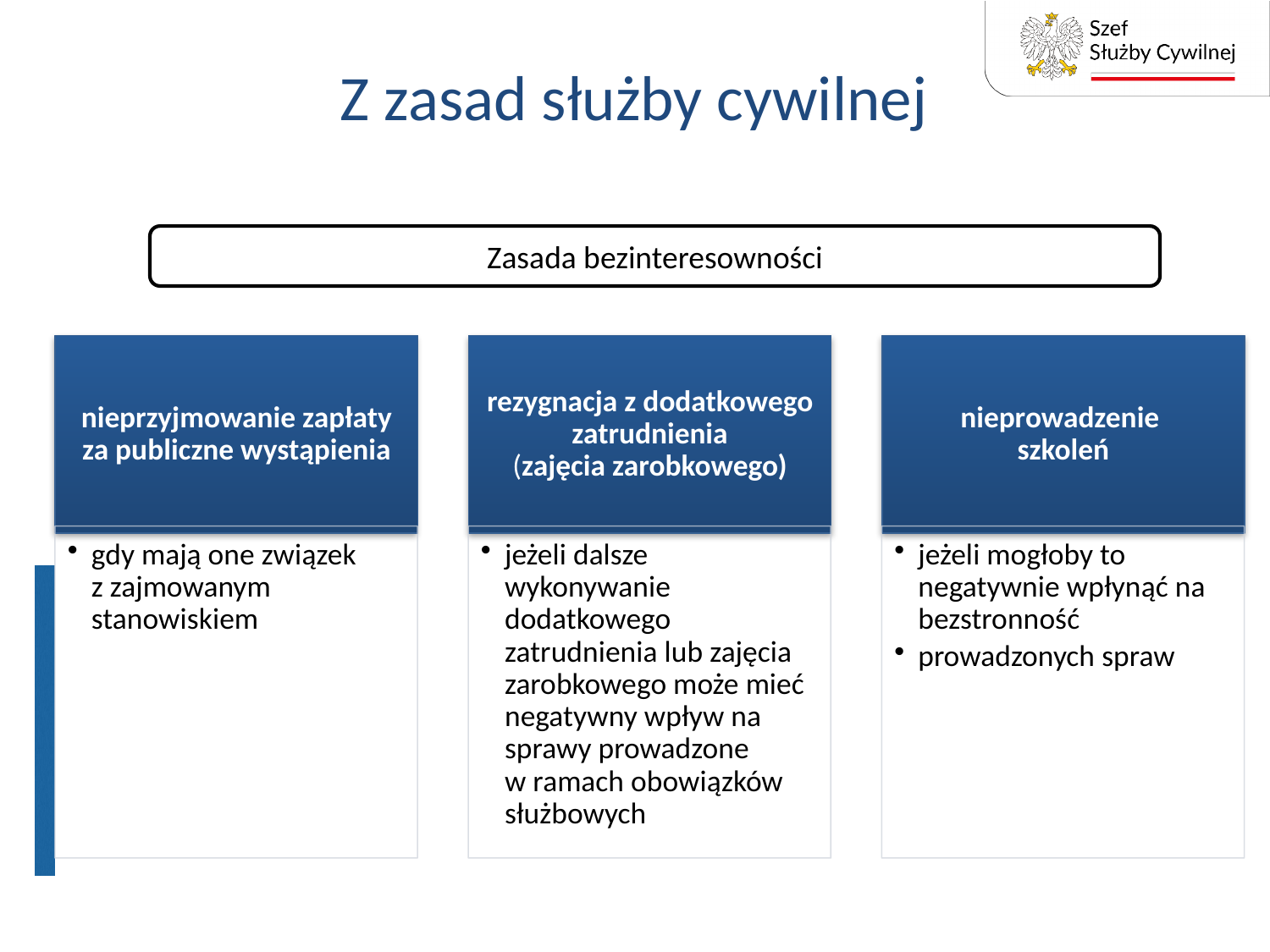

# Z zasad służby cywilnej
Zasada bezinteresowności
nieprzyjmowanie zapłaty za publiczne wystąpienia
gdy mają one związek
z zajmowanym stanowiskiem
rezygnacja z dodatkowego zatrudnienia
 (zajęcia zarobkowego)
jeżeli dalsze wykonywanie dodatkowego zatrudnienia lub zajęcia zarobkowego może mieć negatywny wpływ na sprawy prowadzone
w ramach obowiązków służbowych
nieprowadzenie
szkoleń
jeżeli mogłoby to negatywnie wpłynąć na bezstronność
prowadzonych spraw